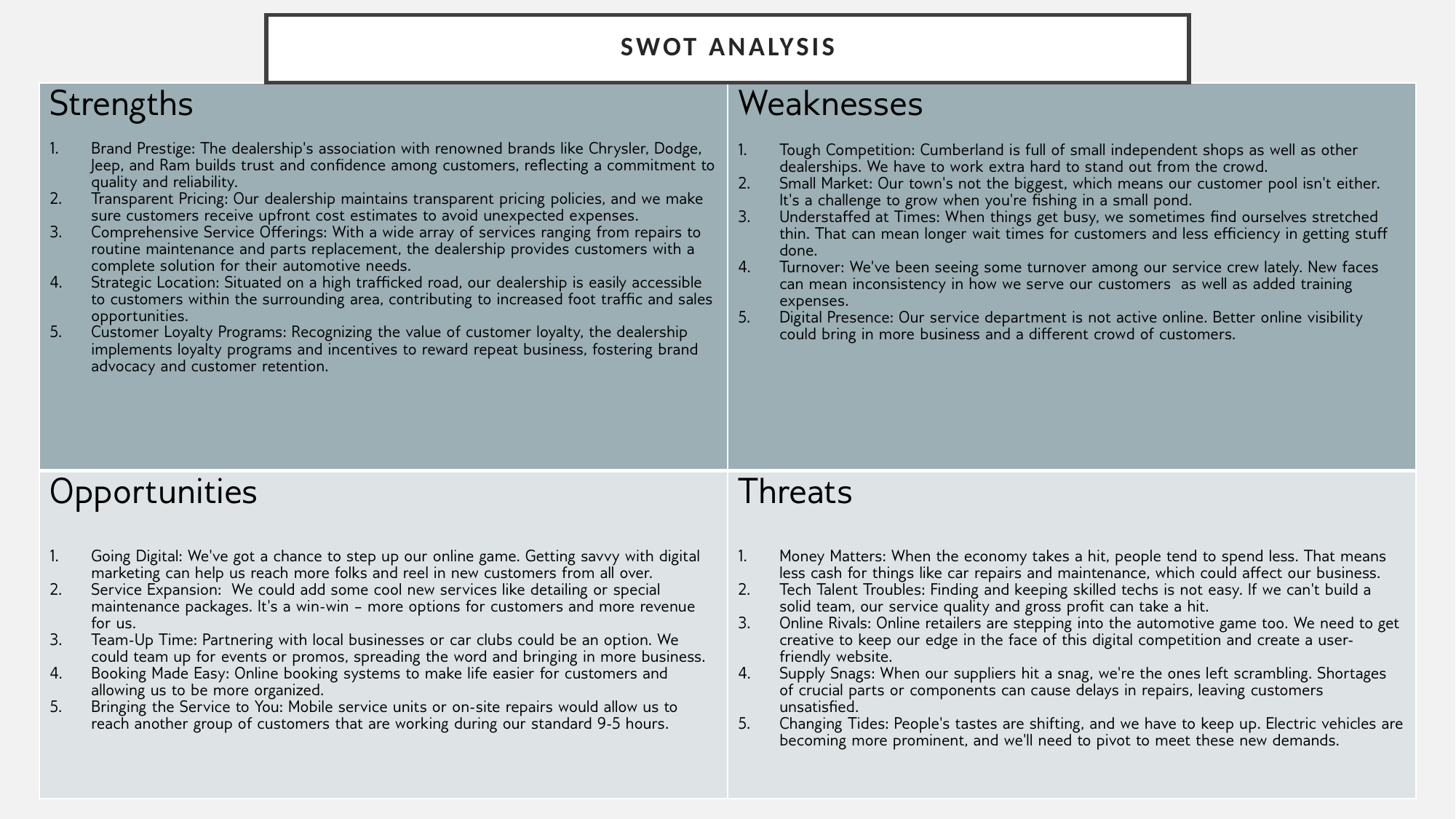

# SWOT ANALYSIS
| Strengths Brand Prestige: The dealership's association with renowned brands like Chrysler, Dodge, Jeep, and Ram builds trust and confidence among customers, reflecting a commitment to quality and reliability. Transparent Pricing: Our dealership maintains transparent pricing policies, and we make sure customers receive upfront cost estimates to avoid unexpected expenses. Comprehensive Service Offerings: With a wide array of services ranging from repairs to routine maintenance and parts replacement, the dealership provides customers with a complete solution for their automotive needs. Strategic Location: Situated on a high trafficked road, our dealership is easily accessible to customers within the surrounding area, contributing to increased foot traffic and sales opportunities. Customer Loyalty Programs: Recognizing the value of customer loyalty, the dealership implements loyalty programs and incentives to reward repeat business, fostering brand advocacy and customer retention. | Weaknesses Tough Competition: Cumberland is full of small independent shops as well as other dealerships. We have to work extra hard to stand out from the crowd. Small Market: Our town's not the biggest, which means our customer pool isn't either. It's a challenge to grow when you're fishing in a small pond. Understaffed at Times: When things get busy, we sometimes find ourselves stretched thin. That can mean longer wait times for customers and less efficiency in getting stuff done. Turnover: We've been seeing some turnover among our service crew lately. New faces can mean inconsistency in how we serve our customers as well as added training expenses. Digital Presence: Our service department is not active online. Better online visibility could bring in more business and a different crowd of customers. |
| --- | --- |
| Opportunities Going Digital: We've got a chance to step up our online game. Getting savvy with digital marketing can help us reach more folks and reel in new customers from all over. Service Expansion: We could add some cool new services like detailing or special maintenance packages. It's a win-win – more options for customers and more revenue for us. Team-Up Time: Partnering with local businesses or car clubs could be an option. We could team up for events or promos, spreading the word and bringing in more business. Booking Made Easy: Online booking systems to make life easier for customers and allowing us to be more organized. Bringing the Service to You: Mobile service units or on-site repairs would allow us to reach another group of customers that are working during our standard 9-5 hours. | Threats Money Matters: When the economy takes a hit, people tend to spend less. That means less cash for things like car repairs and maintenance, which could affect our business. Tech Talent Troubles: Finding and keeping skilled techs is not easy. If we can't build a solid team, our service quality and gross profit can take a hit. Online Rivals: Online retailers are stepping into the automotive game too. We need to get creative to keep our edge in the face of this digital competition and create a user-friendly website. Supply Snags: When our suppliers hit a snag, we're the ones left scrambling. Shortages of crucial parts or components can cause delays in repairs, leaving customers unsatisfied. Changing Tides: People's tastes are shifting, and we have to keep up. Electric vehicles are becoming more prominent, and we'll need to pivot to meet these new demands. |